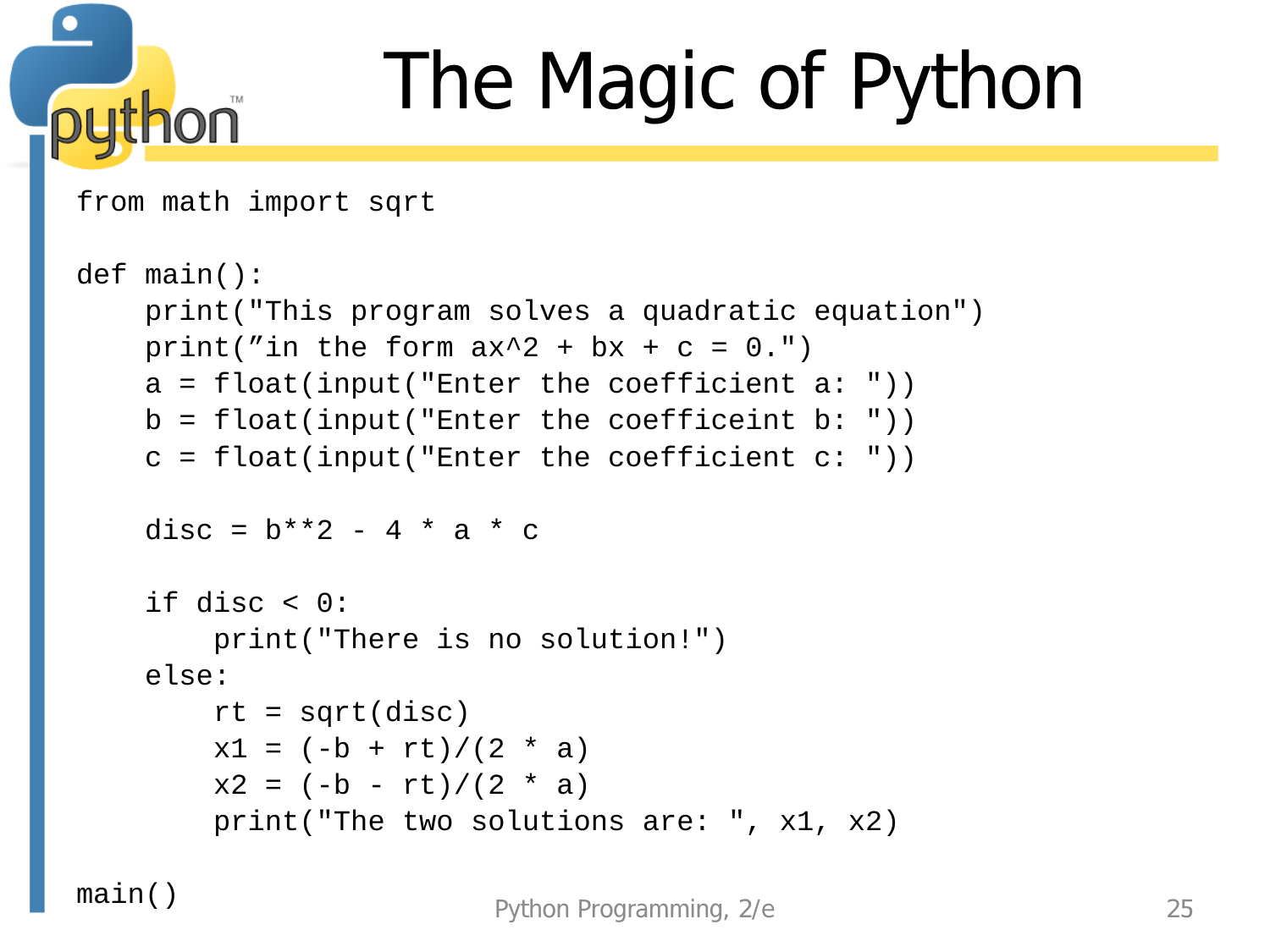

# The Magic of Python
from math import sqrt

def main():
    print("This program solves a quadratic equation")
    print(”in the form ax^2 + bx + c = 0.")
    a = float(input("Enter the coefficient a: "))
    b = float(input("Enter the coefficeint b: "))
    c = float(input("Enter the coefficient c: "))

    disc = b**2 - 4 * a * c

    if disc < 0:
        print("There is no solution!")
    else:
        rt = sqrt(disc)
        x1 = (-b + rt)/(2 * a)
        x2 = (-b - rt)/(2 * a)
        print("The two solutions are: ", x1, x2)

main()
Python Programming, 2/e
25